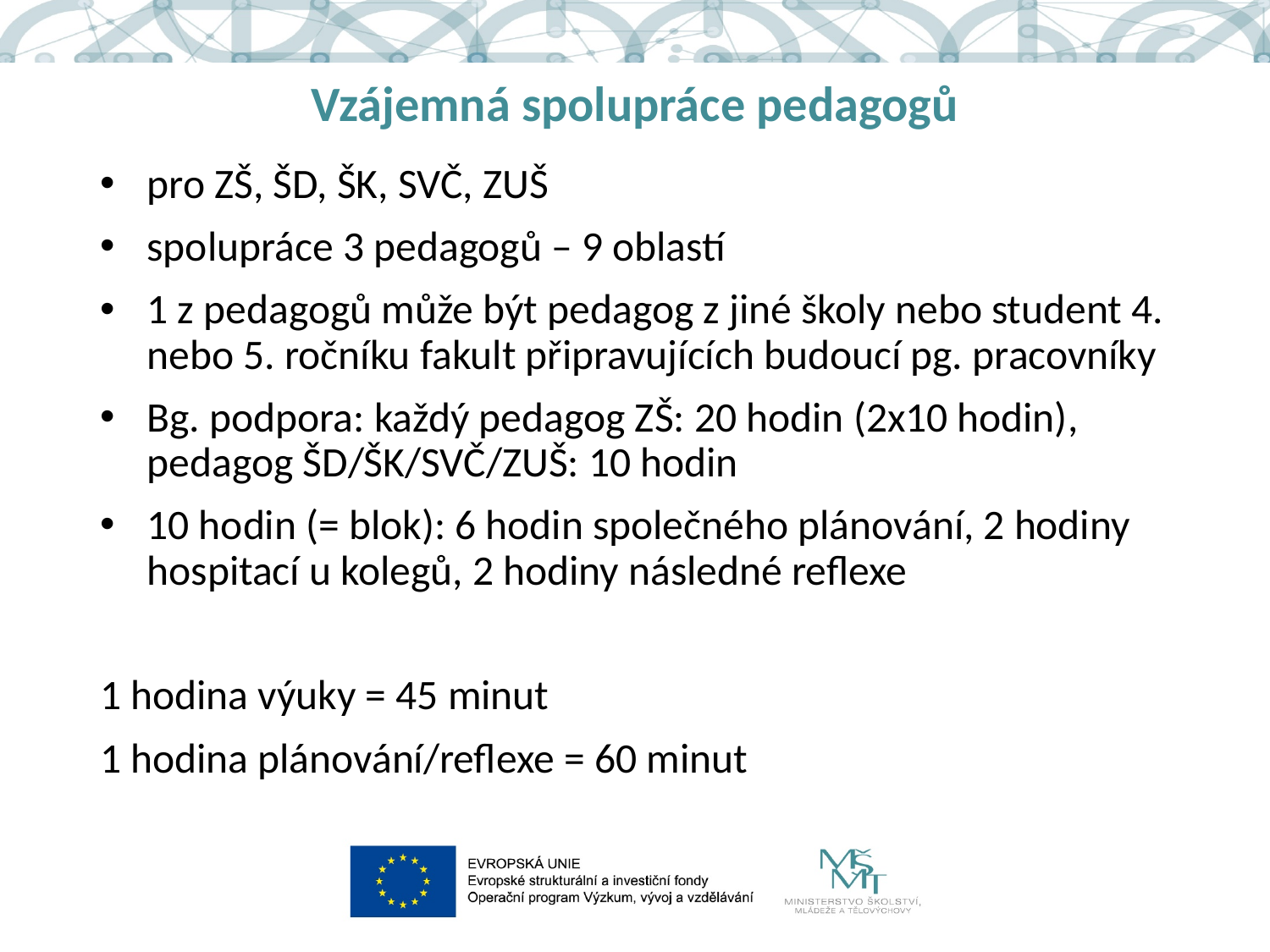

# Vzájemná spolupráce pedagogů
pro ZŠ, ŠD, ŠK, SVČ, ZUŠ
spolupráce 3 pedagogů – 9 oblastí
1 z pedagogů může být pedagog z jiné školy nebo student 4. nebo 5. ročníku fakult připravujících budoucí pg. pracovníky
Bg. podpora: každý pedagog ZŠ: 20 hodin (2x10 hodin), pedagog ŠD/ŠK/SVČ/ZUŠ: 10 hodin
10 hodin (= blok): 6 hodin společného plánování, 2 hodiny hospitací u kolegů, 2 hodiny následné reflexe

1 hodina výuky = 45 minut
1 hodina plánování/reflexe = 60 minut